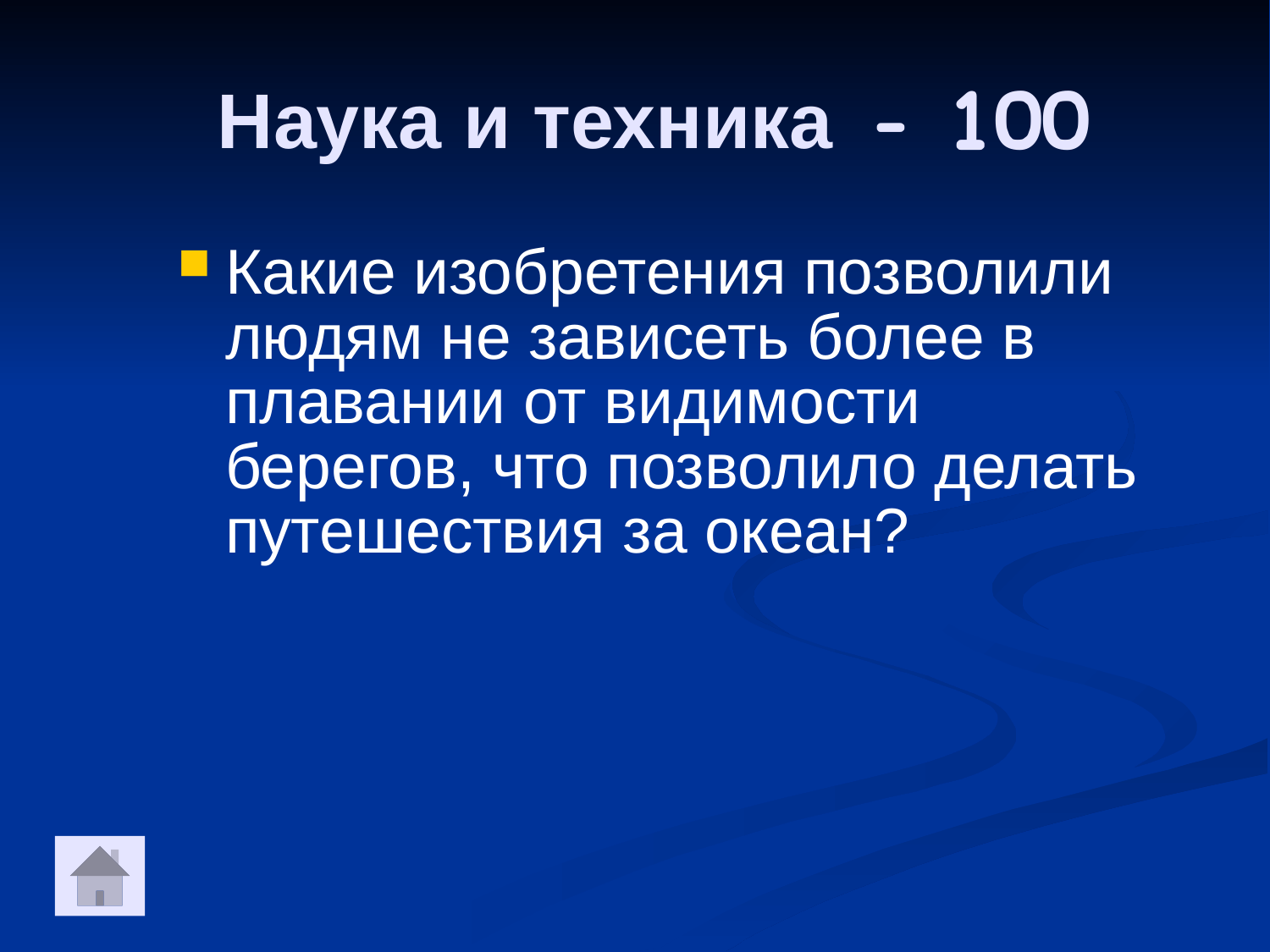

Наука и техника - 100
Какие изобретения позволили людям не зависеть более в плавании от видимости берегов, что позволило делать путешествия за океан?